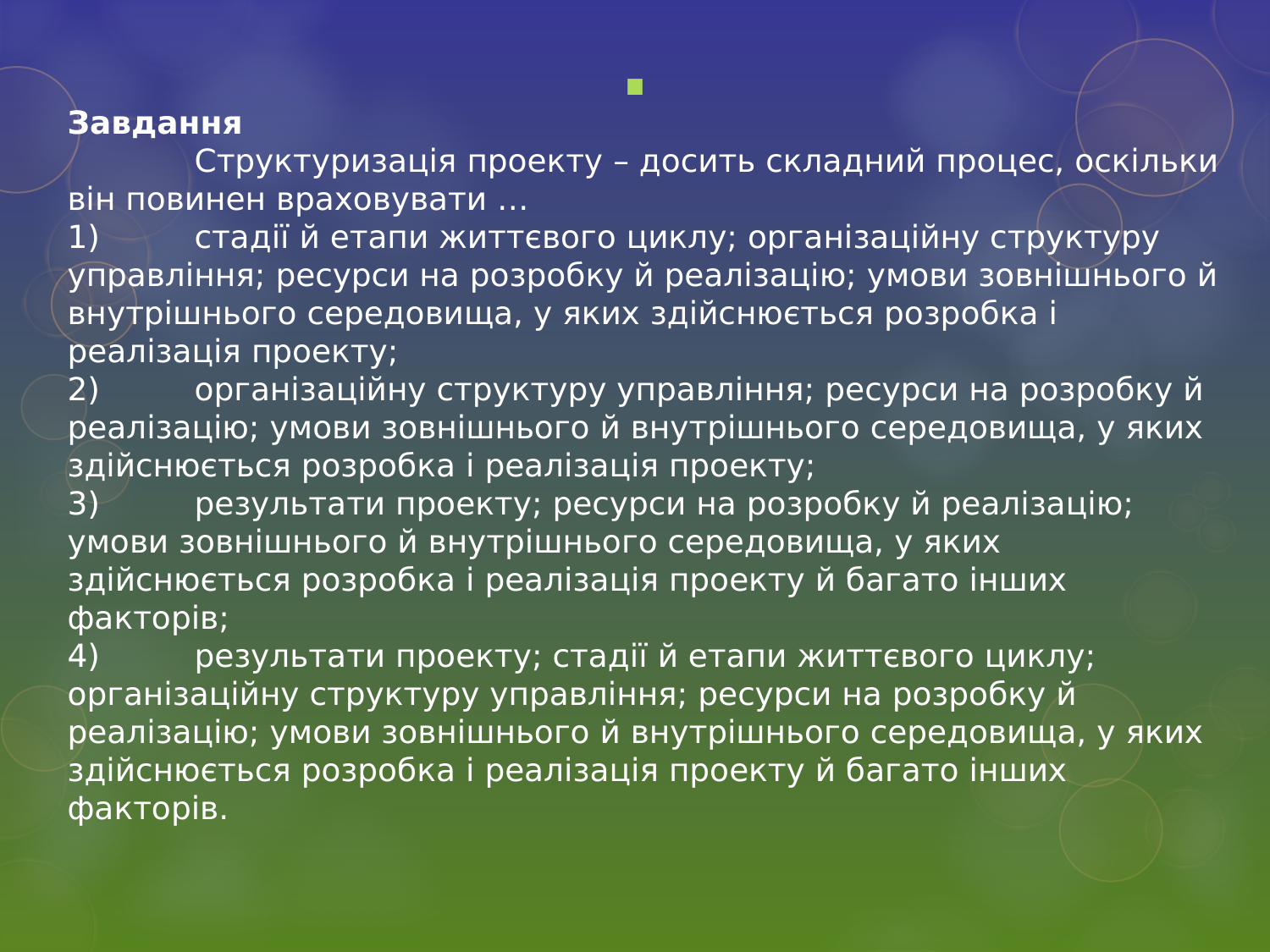

# .
Завдання
	Структуризація проекту – досить складний процес, оскільки він повинен враховувати …
1)	стадії й етапи життєвого циклу; організаційну структуру управління; ресурси на розробку й реалізацію; умови зовнішнього й внутрішнього середовища, у яких здійснюється розробка і реалізація проекту;
2)	організаційну структуру управління; ресурси на розробку й реалізацію; умови зовнішнього й внутрішнього середовища, у яких здійснюється розробка і реалізація проекту;
3)	результати проекту; ресурси на розробку й реалізацію; умови зовнішнього й внутрішнього середовища, у яких здійснюється розробка і реалізація проекту й багато інших факторів;
4)	результати проекту; стадії й етапи життєвого циклу; організаційну структуру управління; ресурси на розробку й реалізацію; умови зовнішнього й внутрішнього середовища, у яких здійснюється розробка і реалізація проекту й багато інших факторів.